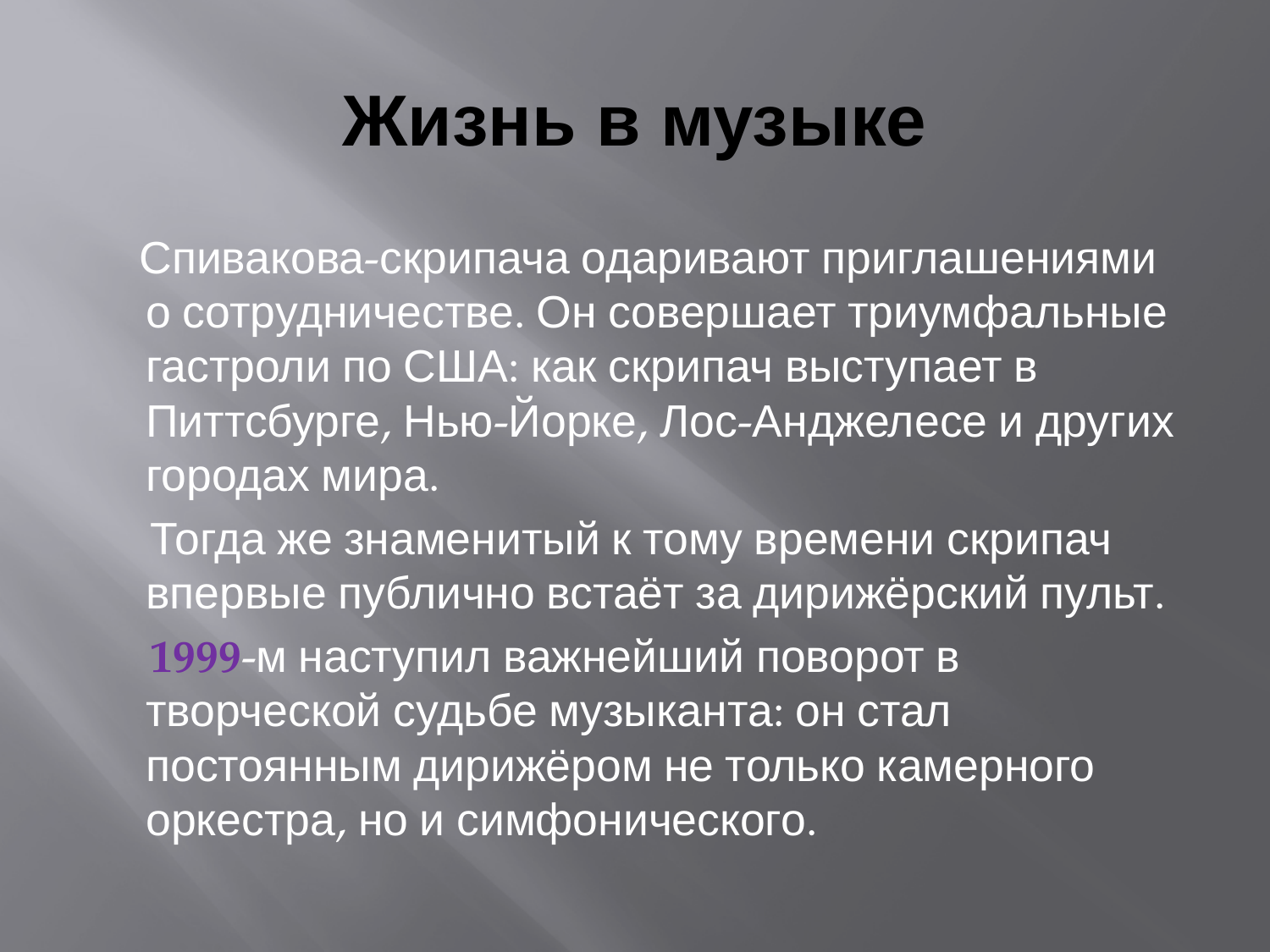

# Жизнь в музыке
    Спивакова-скрипача одаривают приглашениями о сотрудничестве. Он совершает триумфальные гастроли по США: как скрипач выступает в Питтсбурге, Нью-Йорке, Лос-Анджелесе и других городах мира.
     Тогда же знаменитый к тому времени скрипач впервые публично встаёт за дирижёрский пульт.
     1999-м наступил важнейший поворот в творческой судьбе музыканта: он стал постоянным дирижёром не только камерного оркестра, но и симфонического.